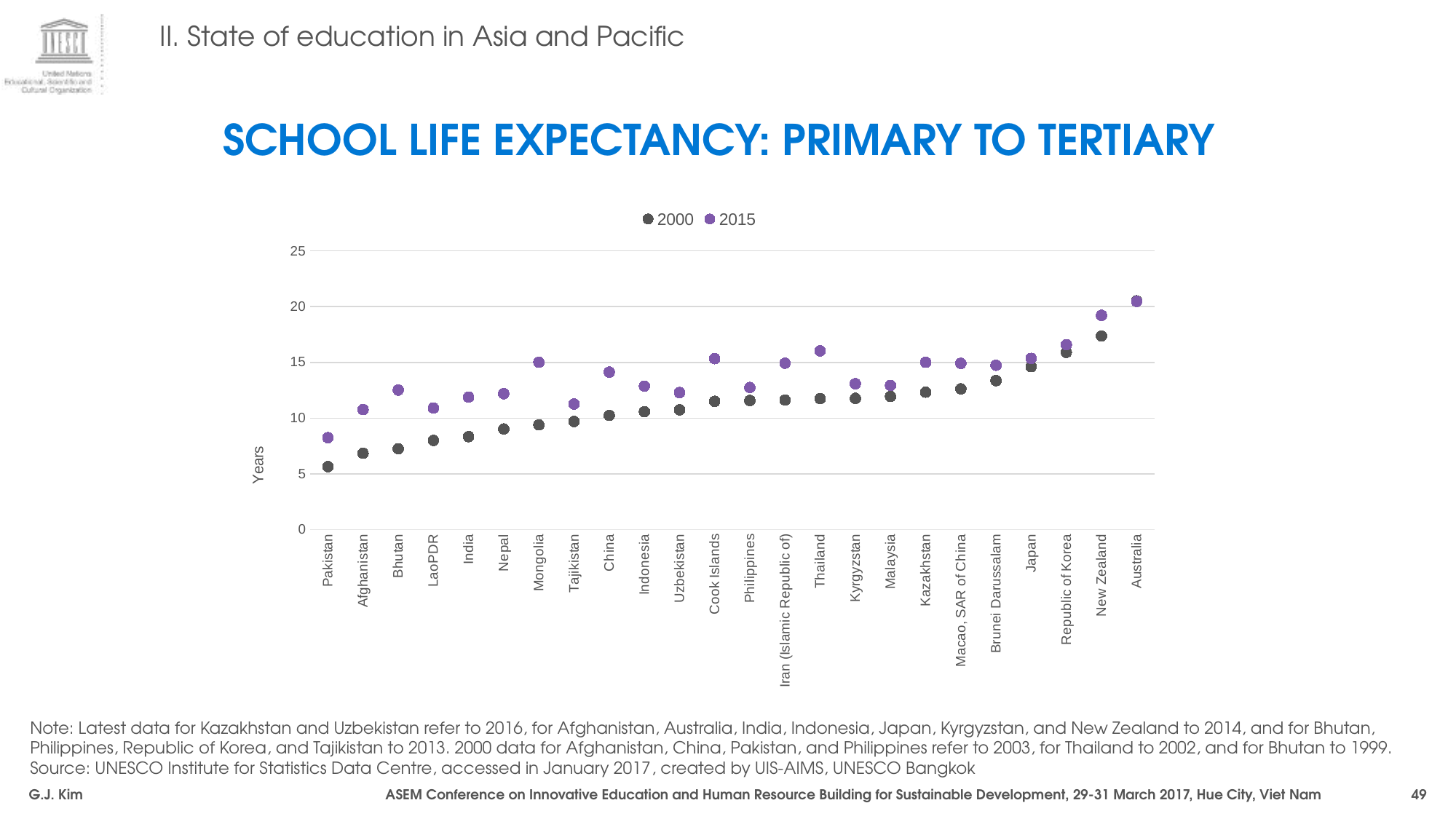

II. State of education in Asia and Pacific
# School life expectancy: primary to tertiary

### Chart

| Category | 2000 | 2015 |
|---|---|---|
| Pakistan | 5.63729 | 8.24328 |
| Afghanistan | 6.83971 | 10.77116 |
| Bhutan | 7.25135 | 12.51544 |
| LaoPDR | 7.99781 | 10.9074 |
| India | 8.33735 | 11.88385 |
| Nepal | 9.0233 | 12.19009 |
| Mongolia | 9.39773 | 15.01115 |
| Tajikistan | 9.69384 | 11.26186 |
| China | 10.23926 | 14.12523 |
| Indonesia | 10.57652 | 12.86766 |
| Uzbekistan | 10.73758 | 12.29006 |
| Cook Islands | 11.50546 | 15.33113 |
| Philippines | 11.58818 | 12.74996 |
| Iran (Islamic Republic of) | 11.6221 | 14.92796 |
| Thailand | 11.74968 | 16.03078 |
| Kyrgyzstan | 11.77106 | 13.08836 |
| Malaysia | 11.94559 | 12.93025 |
| Kazakhstan | 12.32551 | 15.00685 |
| Macao, SAR of China | 12.61992 | 14.91486 |
| Brunei Darussalam | 13.36074 | 14.74081 |
| Japan | 14.61552 | 15.35871 |
| Republic of Korea | 15.89626 | 16.58975 |
| New Zealand | 17.36051 | 19.2282 |
| Australia | 20.52346 | 20.46864 |
Note: Latest data for Kazakhstan and Uzbekistan refer to 2016, for Afghanistan, Australia, India, Indonesia, Japan, Kyrgyzstan, and New Zealand to 2014, and for Bhutan, Philippines, Republic of Korea, and Tajikistan to 2013. 2000 data for Afghanistan, China, Pakistan, and Philippines refer to 2003, for Thailand to 2002, and for Bhutan to 1999.
Source: UNESCO Institute for Statistics Data Centre, accessed in January 2017, created by UIS-AIMS, UNESCO Bangkok
G.J. Kim                                                                               ASEM Conference on Innovative Education and Human Resource Building for Sustainable Development, 29-31 March 2017, Hue City, Viet Nam
49